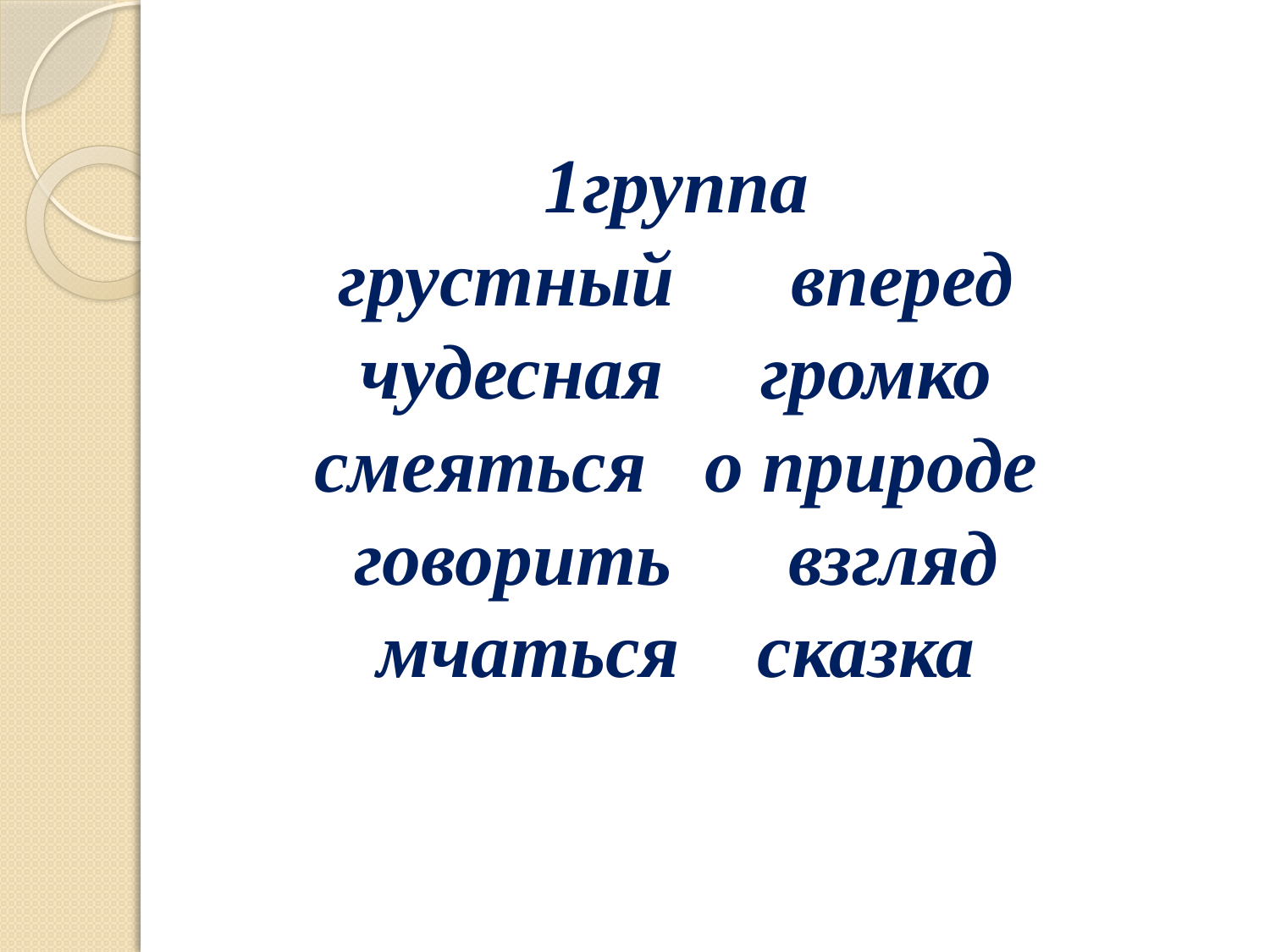

1группа
грустный      вперед
чудесная     громко
смеяться   о природе
говорить      взгляд
мчаться    сказка